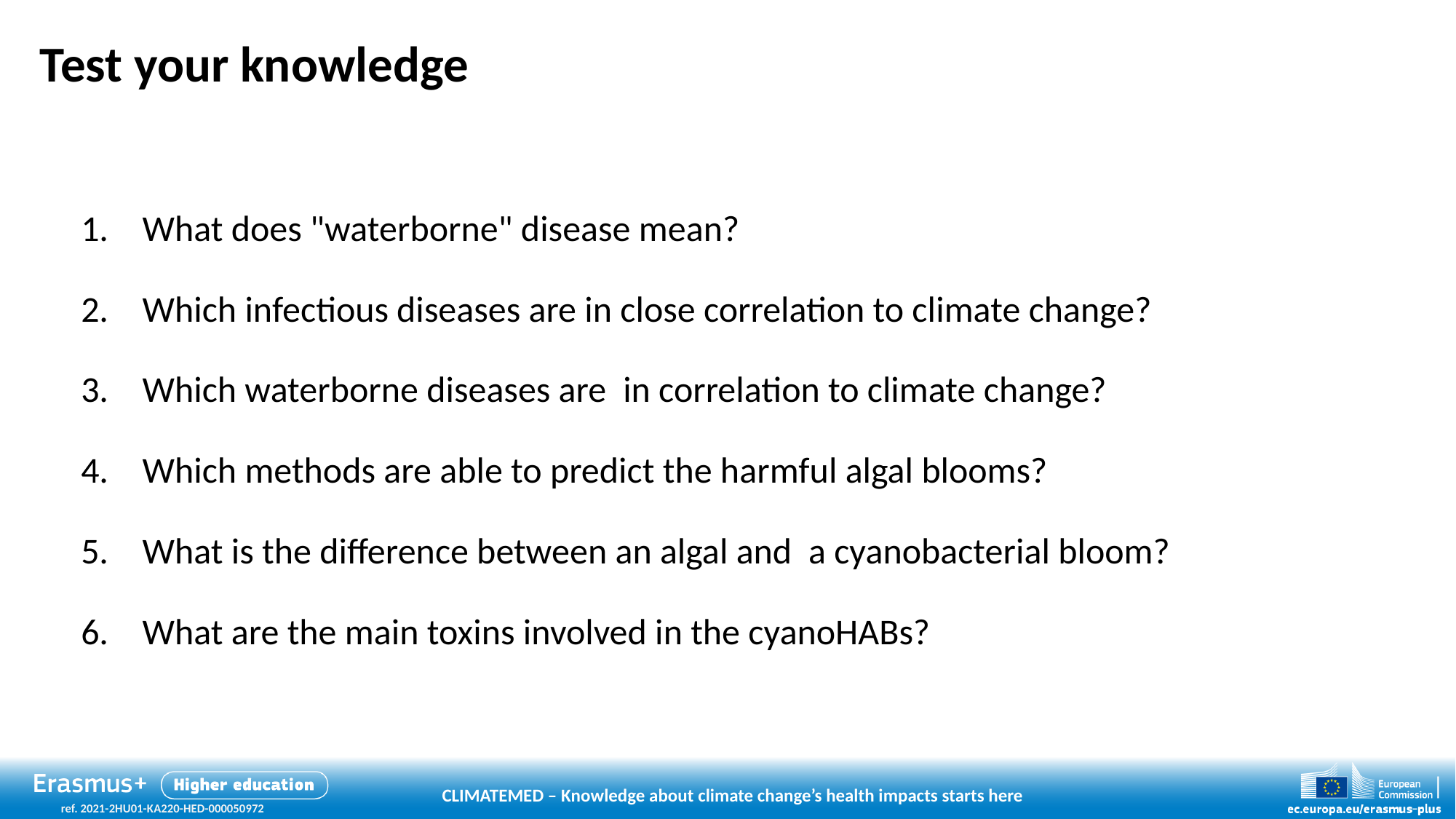

# Test your knowledge
What does "waterborne" disease mean?
Which infectious diseases are in close correlation to climate change?
Which waterborne diseases are  in correlation to climate change?
Which methods are able to predict the harmful algal blooms?
What is the difference between an algal and  a cyanobacterial bloom?
What are the main toxins involved in the cyanoHABs?